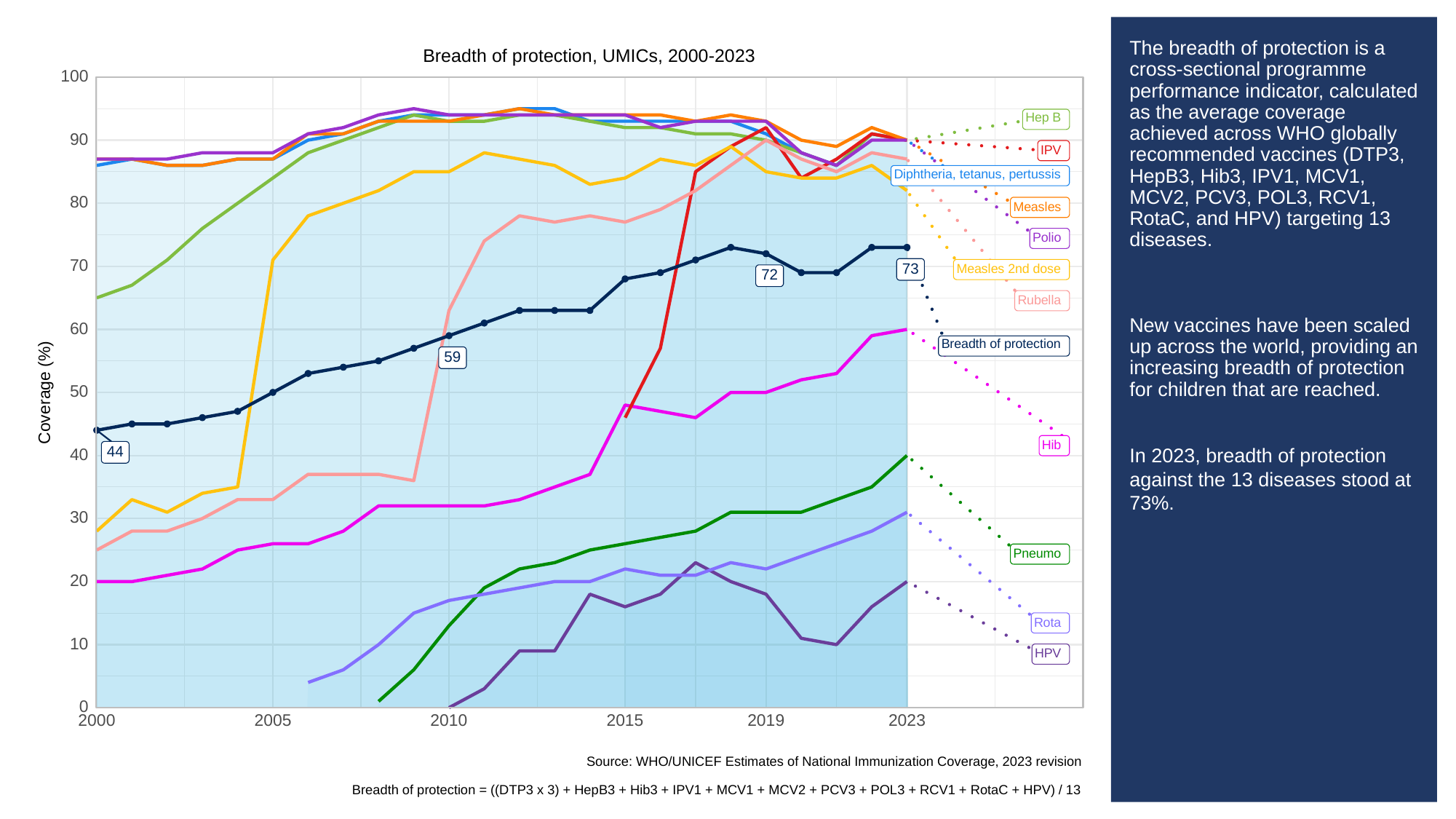

# The breadth of protection is a cross-sectional programme performance indicator, calculated as the average coverage achieved across WHO globally recommended vaccines (DTP3, HepB3, Hib3, IPV1, MCV1, MCV2, PCV3, POL3, RCV1, RotaC, and HPV) targeting 13 diseases.

New vaccines have been scaled up across the world, providing an increasing breadth of protection for children that are reached.

In 2023, breadth of protection against the 13 diseases stood at 73%.

Breadth of protection, UMICs, 2000-2023
100

Hep B

90

IPV

Diphtheria, tetanus, pertussis

80

Measles

Polio

70
73
Measles 2nd dose

72

Rubella

60

Breadth of protection

59

Coverage (%)
50

Hib

44
40

30

Pneumo

20

Rota
10

HPV

0

2023
2000
2005
2010
2015
2019
Source: WHO/UNICEF Estimates of National Immunization Coverage, 2023 revision

Breadth of protection = ((DTP3 x 3) + HepB3 + Hib3 + IPV1 + MCV1 + MCV2 + PCV3 + POL3 + RCV1 + RotaC + HPV) / 13